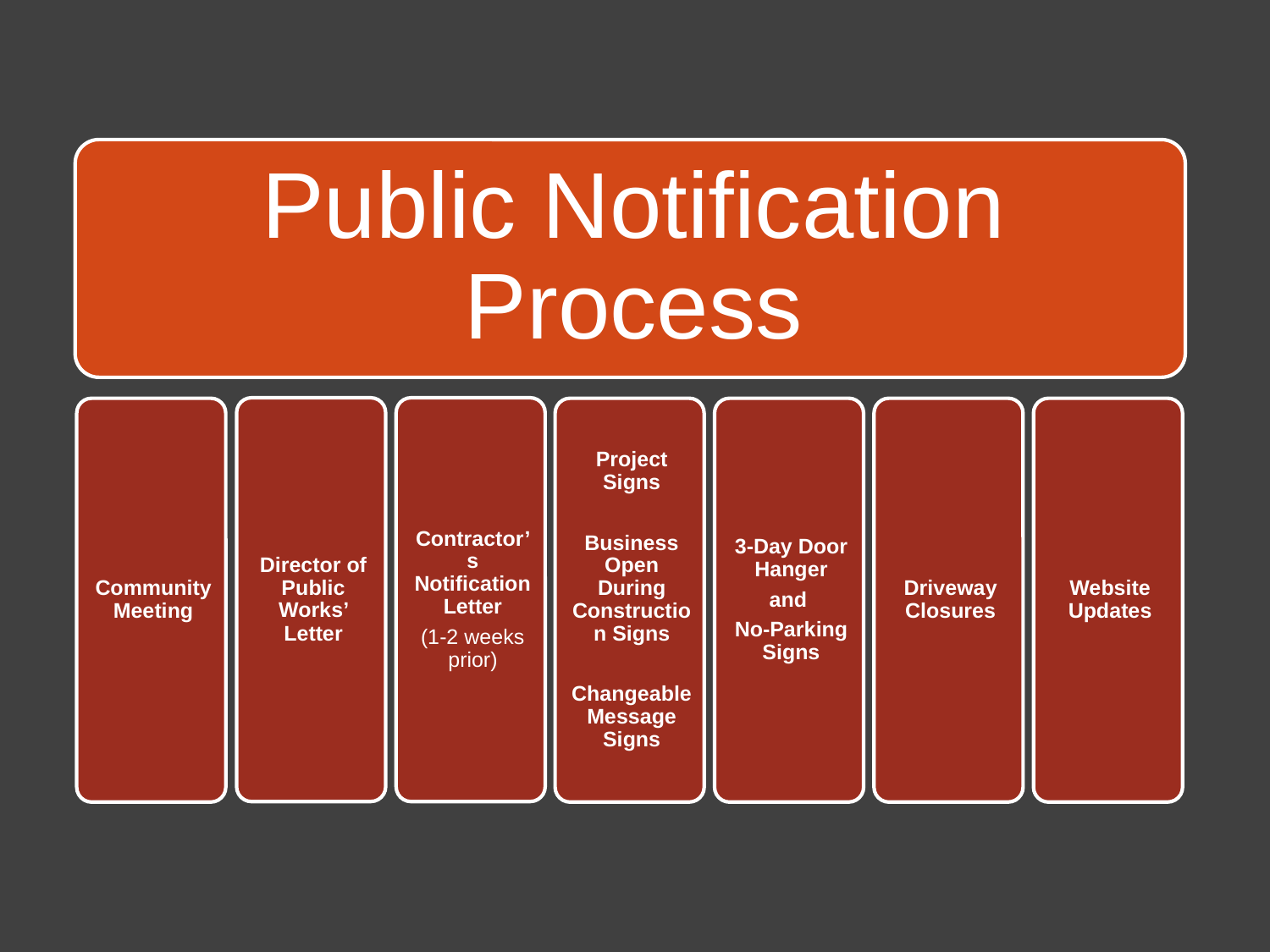

Public Notification Process
Community Meeting
Director of Public Works’ Letter
Contractor’s Notification Letter
(1-2 weeks prior)
Project Signs

Business Open During Construction Signs

Changeable Message Signs
3-Day Door Hanger
and
No-Parking Signs
Driveway Closures
Website Updates